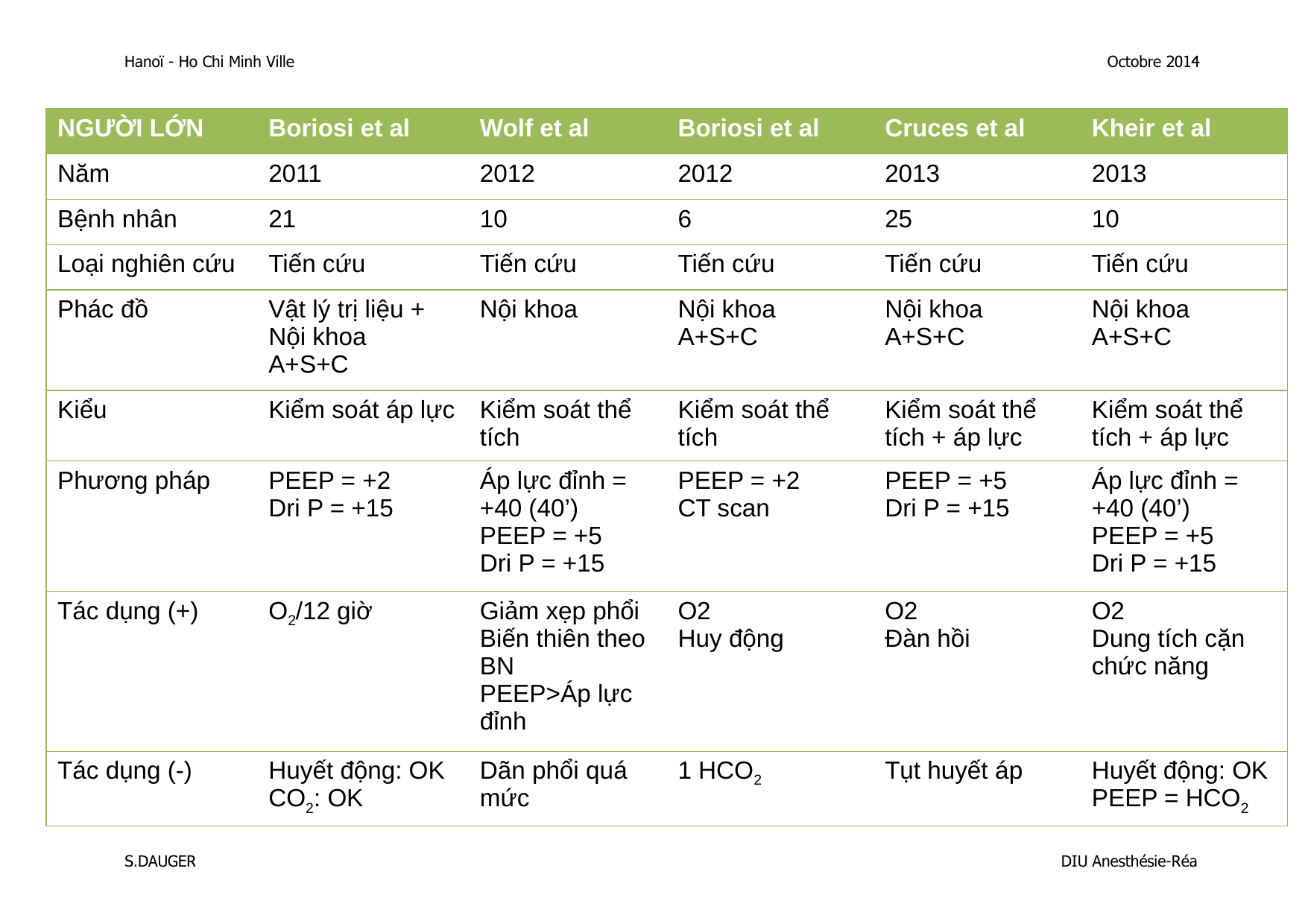

Hanoï - Ho Chi Minh Ville

Octobre 2014

| NGƯỜI LỚN | Boriosi et al | Wolf et al | Boriosi et al | Cruces et al | Kheir et al |
| --- | --- | --- | --- | --- | --- |
| Năm | 2011 | 2012 | 2012 | 2013 | 2013 |
| Bệnh nhân | 21 | 10 | 6 | 25 | 10 |
| Loại nghiên cứu | Tiến cứu | Tiến cứu | Tiến cứu | Tiến cứu | Tiến cứu |
| Phác đồ | Vật lý trị liệu + Nội khoa A+S+C | Nội khoa | Nội khoa A+S+C | Nội khoa A+S+C | Nội khoa A+S+C |
| Kiểu | Kiểm soát áp lực | Kiểm soát thể tích | Kiểm soát thể tích | Kiểm soát thể tích + áp lực | Kiểm soát thể tích + áp lực |
| Phương pháp | PEEP = +2 Dri P = +15 | Áp lực đỉnh = +40 (40’) PEEP = +5 Dri P = +15 | PEEP = +2 CT scan | PEEP = +5 Dri P = +15 | Áp lực đỉnh = +40 (40’) PEEP = +5 Dri P = +15 |
| Tác dụng (+) | O2/12 giờ | Giảm xẹp phổi Biến thiên theo BN PEEP>Áp lực đỉnh | O2 Huy động | O2 Đàn hồi | O2 Dung tích cặn chức năng |
| Tác dụng (-) | Huyết động: OK CO2: OK | Dãn phổi quá mức | 1 HCO2 | Tụt huyết áp | Huyết động: OK PEEP = HCO2 |
S.DAUGER

DIU Anesthésie-Réa